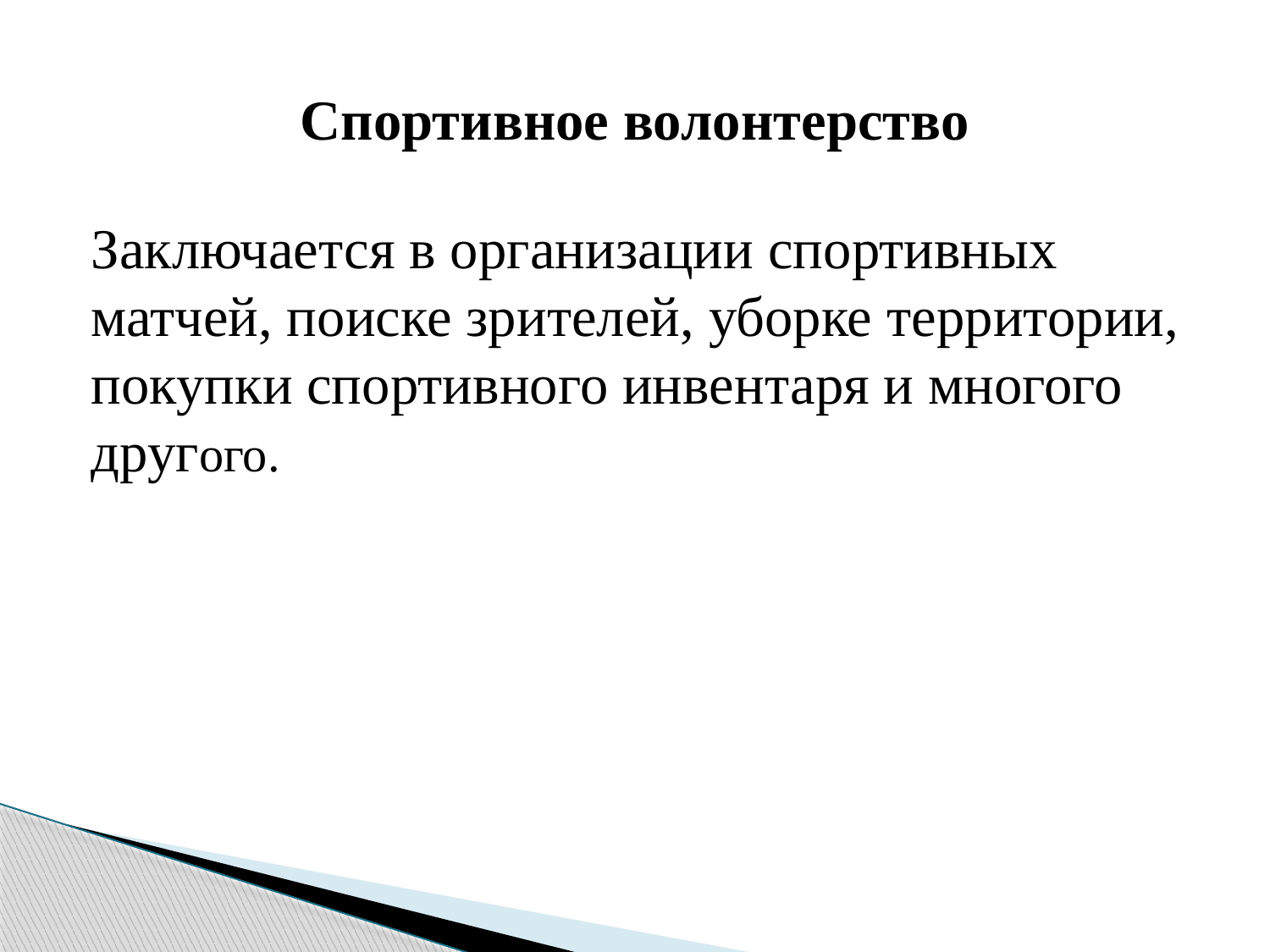

# Спортивное волонтерство
Заключается в организации спортивных матчей, поиске зрителей, уборке территории, покупки спортивного инвентаря и многого другого.